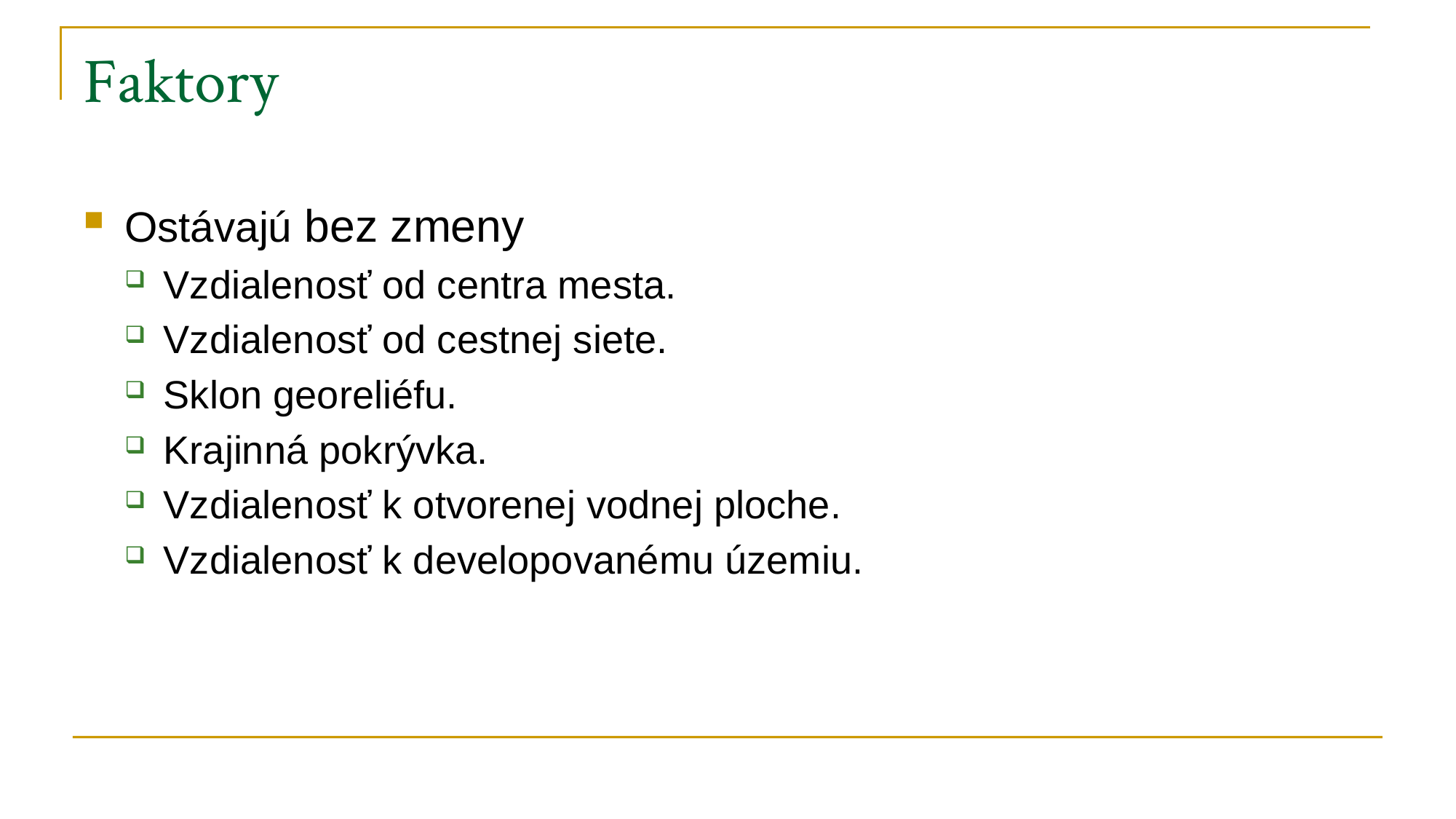

# Faktory
Ostávajú bez zmeny
Vzdialenosť od centra mesta.
Vzdialenosť od cestnej siete.
Sklon georeliéfu.
Krajinná pokrývka.
Vzdialenosť k otvorenej vodnej ploche.
Vzdialenosť k developovanému územiu.